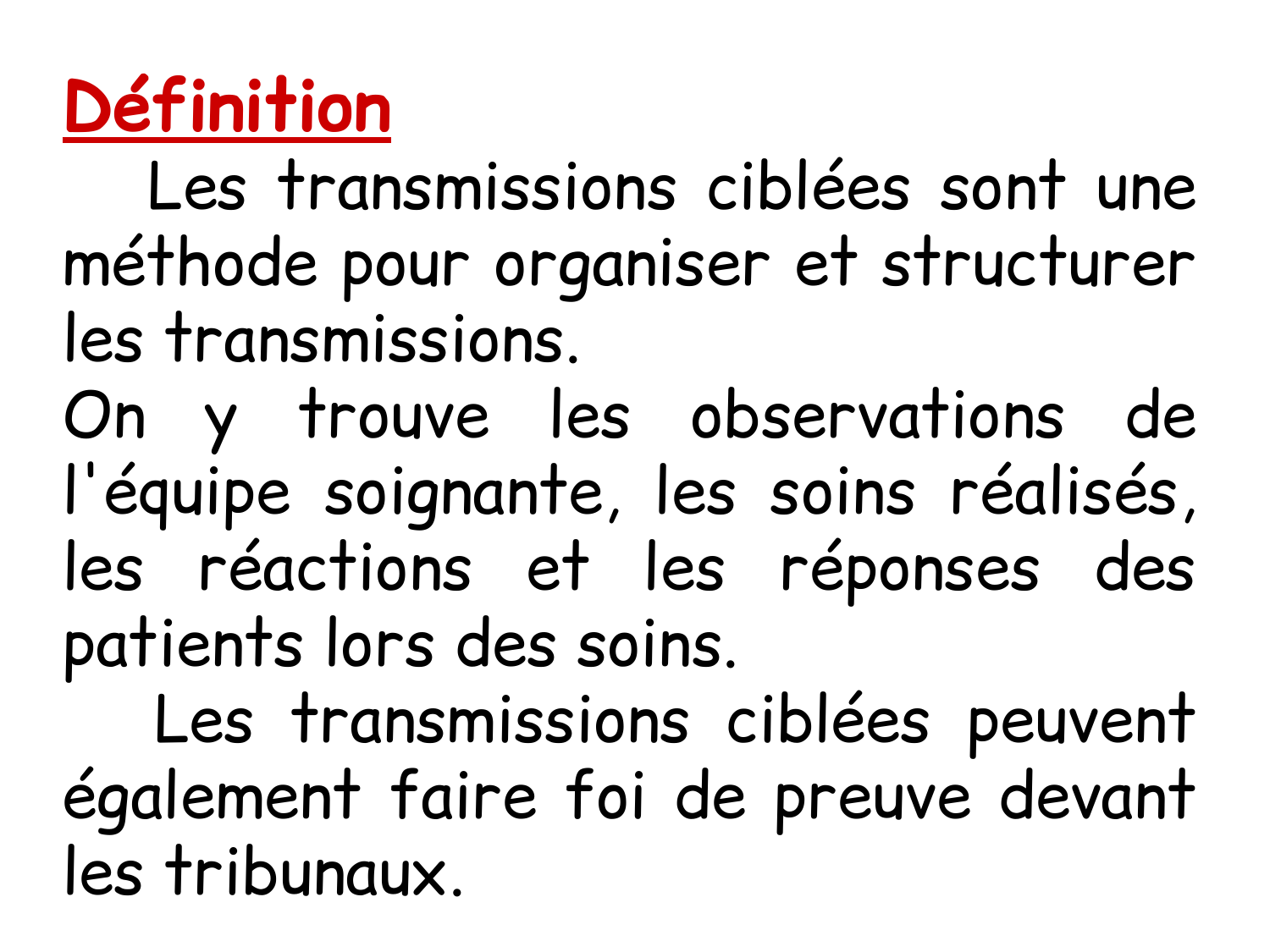

Définition
    Les transmissions ciblées sont une méthode pour organiser et structurer les transmissions.
On y trouve les observations de l'équipe soignante, les soins réalisés, les réactions et les réponses des patients lors des soins.
    Les transmissions ciblées peuvent également faire foi de preuve devant les tribunaux.